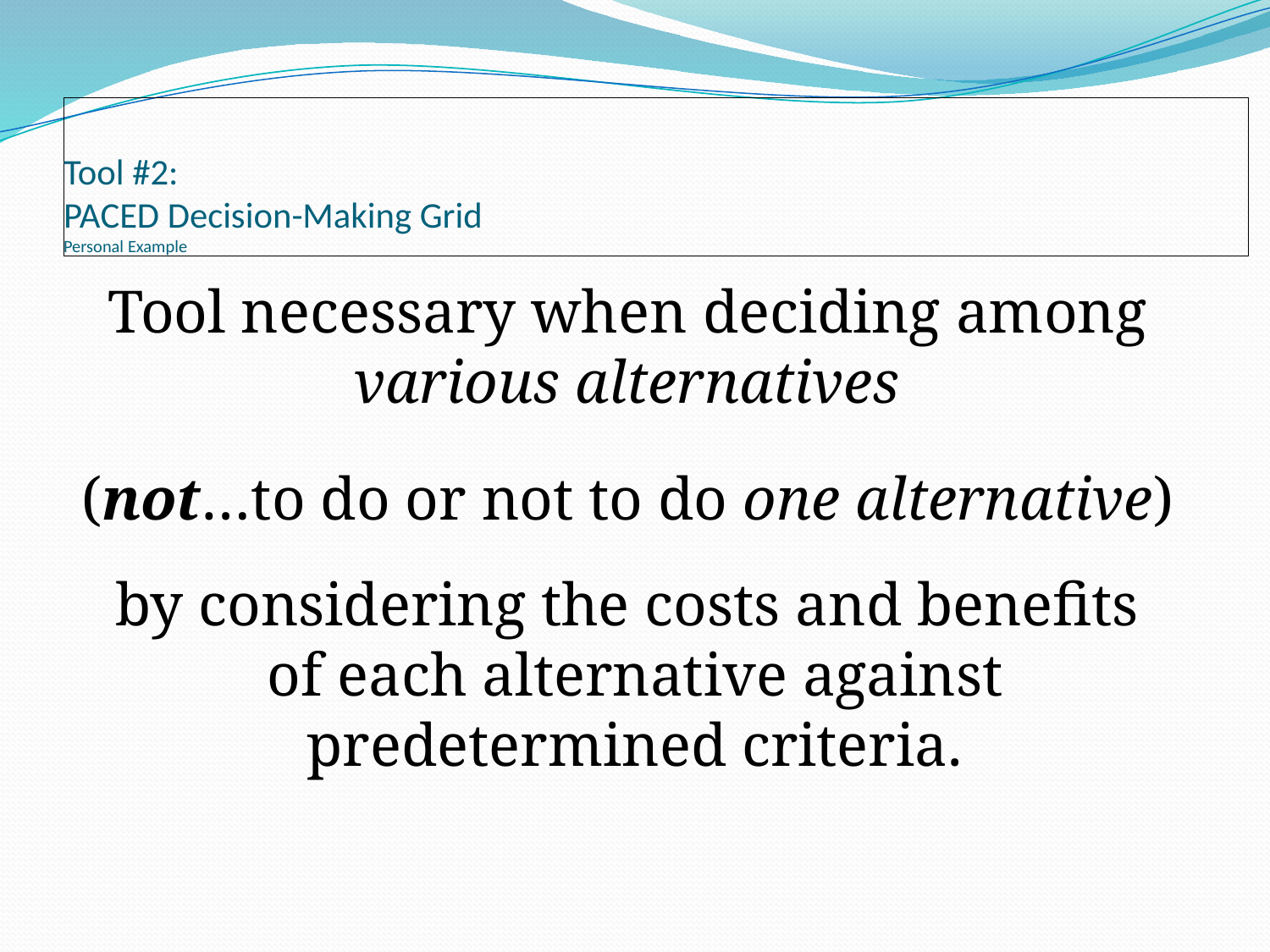

# Tool #2: PACED Decision-Making Grid Personal Example
Tool necessary when deciding among
various alternatives

(not…to do or not to do one alternative)

by considering the costs and benefits
of each alternative against predetermined criteria.